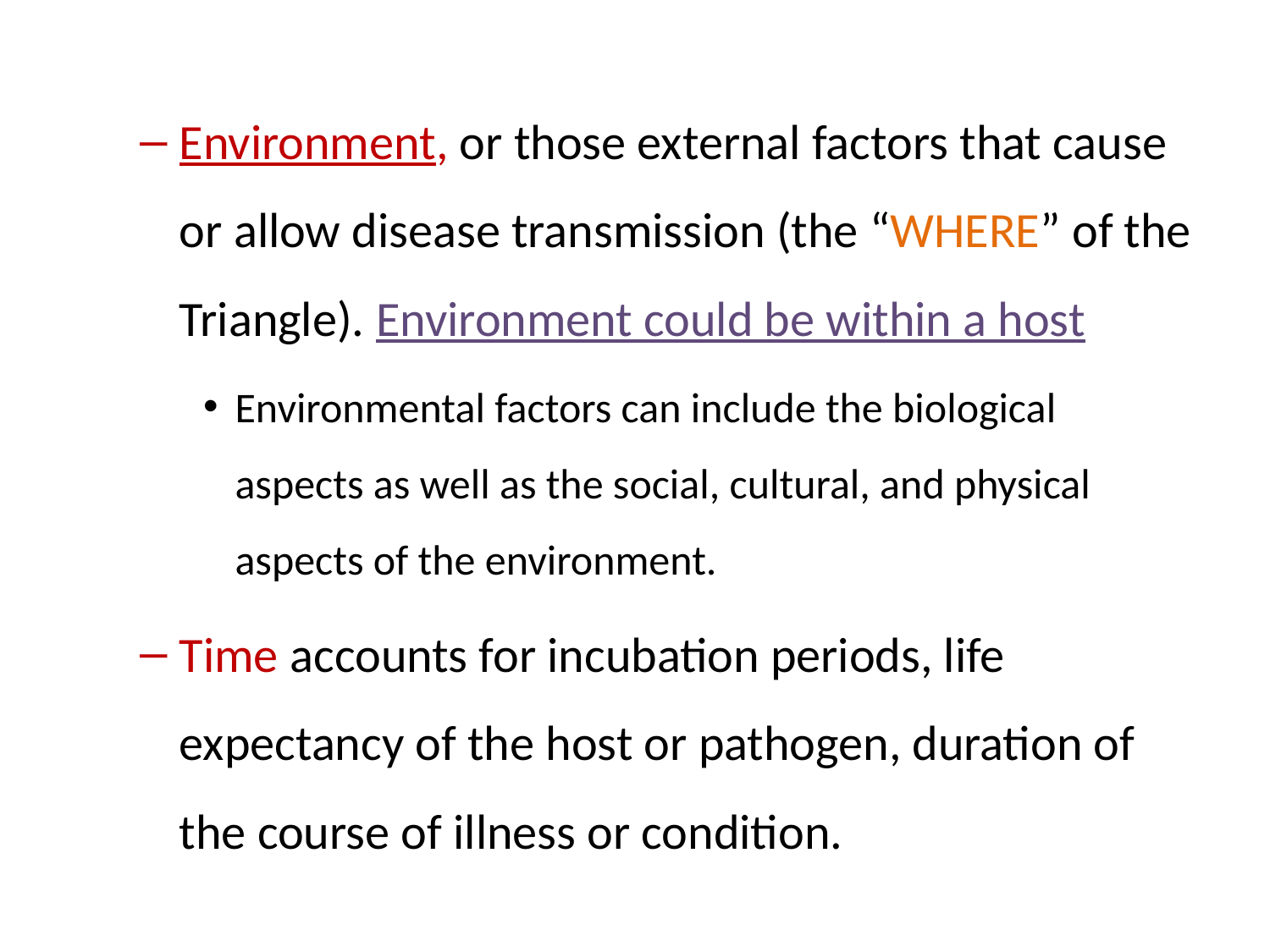

Environment, or those external factors that cause or allow disease transmission (the “WHERE” of the Triangle). Environment could be within a host
Environmental factors can include the biological aspects as well as the social, cultural, and physical aspects of the environment.
Time accounts for incubation periods, life expectancy of the host or pathogen, duration of the course of illness or condition.